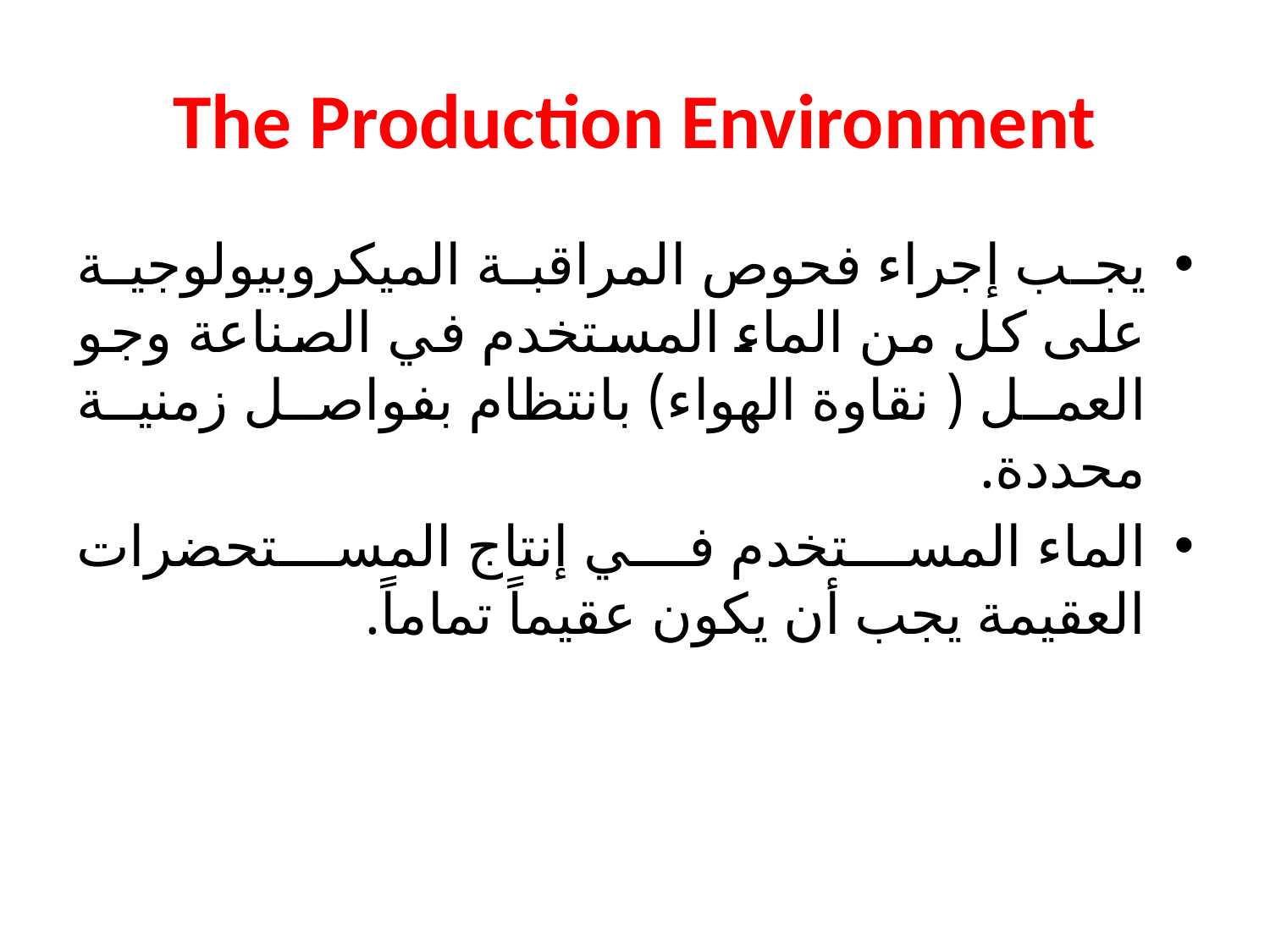

# The Production Environment
يجب إجراء فحوص المراقبة الميكروبيولوجية على كل من الماء المستخدم في الصناعة وجو العمل ( نقاوة الهواء) بانتظام بفواصل زمنية محددة.
الماء المستخدم في إنتاج المستحضرات العقيمة يجب أن يكون عقيماً تماماً.